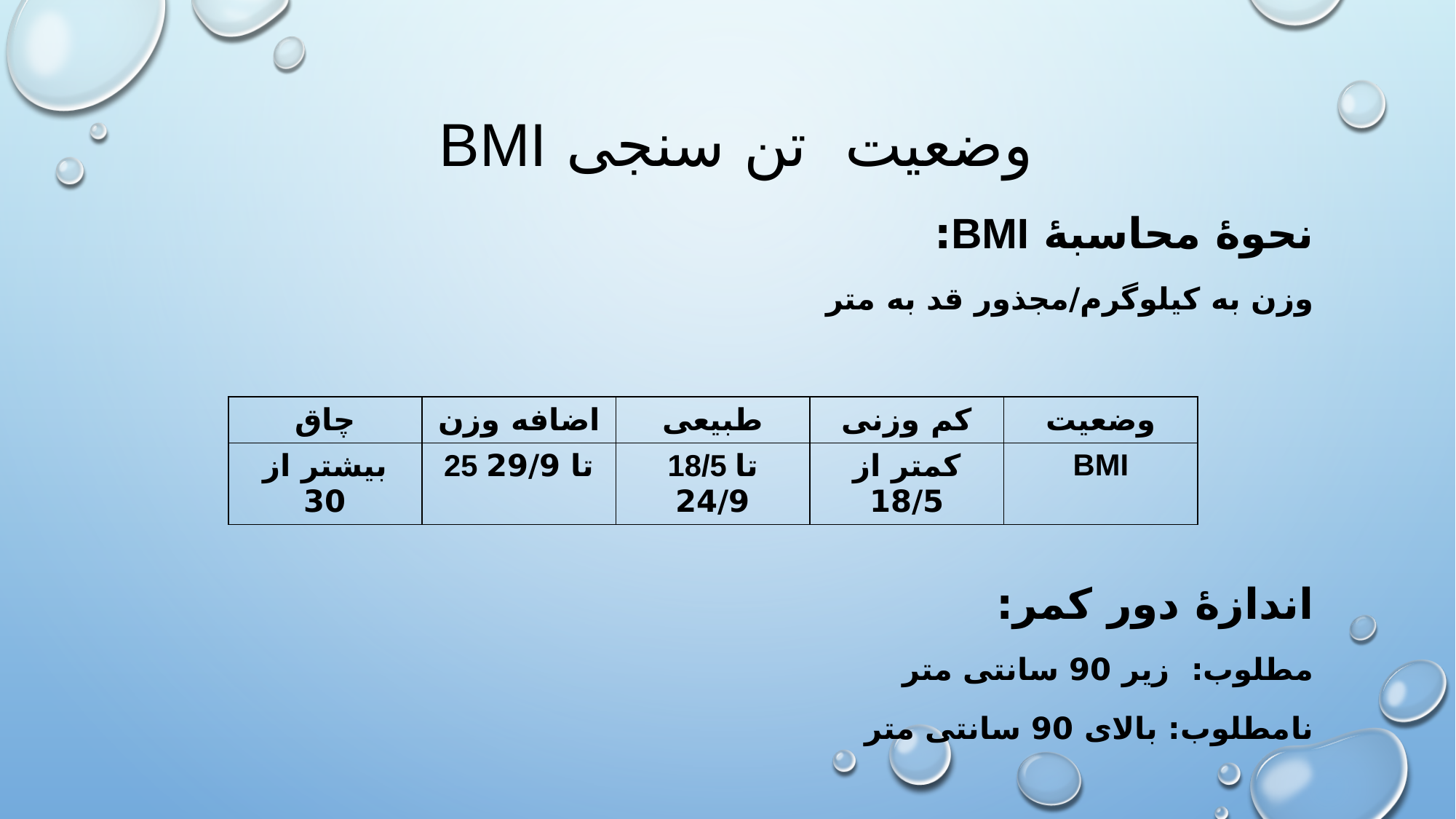

# وضعیت  تن سنجی BMI
نحوۀ محاسبۀ BMI:
وزن به کیلوگرم/مجذور قد به متر

اندازۀ دور کمر:
مطلوب:  زیر 90 سانتی متر
نامطلوب: بالای 90 سانتی متر

| چاق | اضافه وزن | طبیعی | کم وزنی | وضعیت |
| --- | --- | --- | --- | --- |
| بیشتر از 30 | 25 تا 29/9 | 18/5 تا 24/9 | کمتر از 18/5 | BMI |